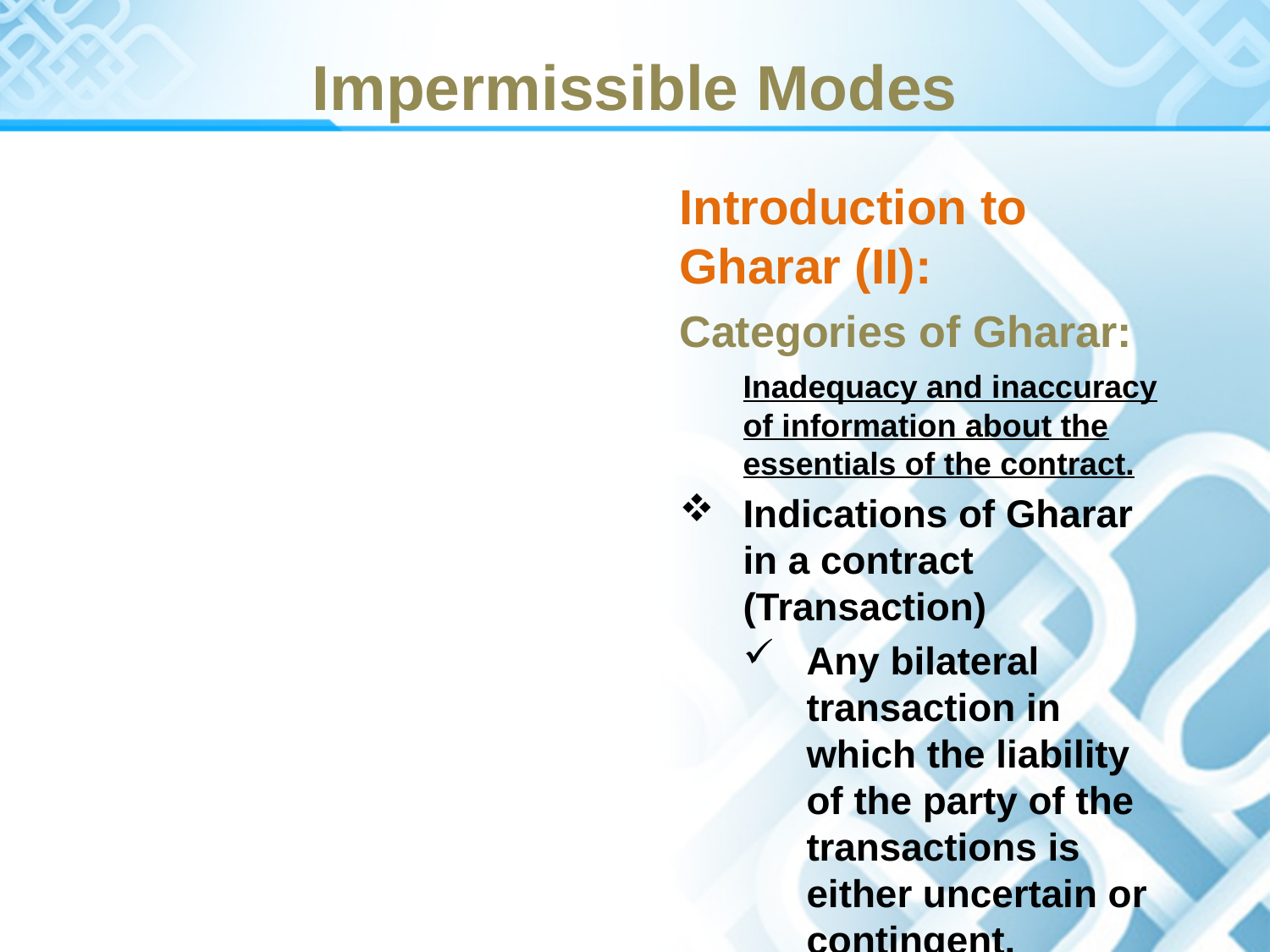

Impermissible Modes
Introduction to Gharar (II):
Categories of Gharar:
	Inadequacy and inaccuracy of information about the essentials of the contract.
Indications of Gharar in a contract (Transaction)
Any bilateral transaction in which the liability of the party of the transactions is either uncertain or contingent.